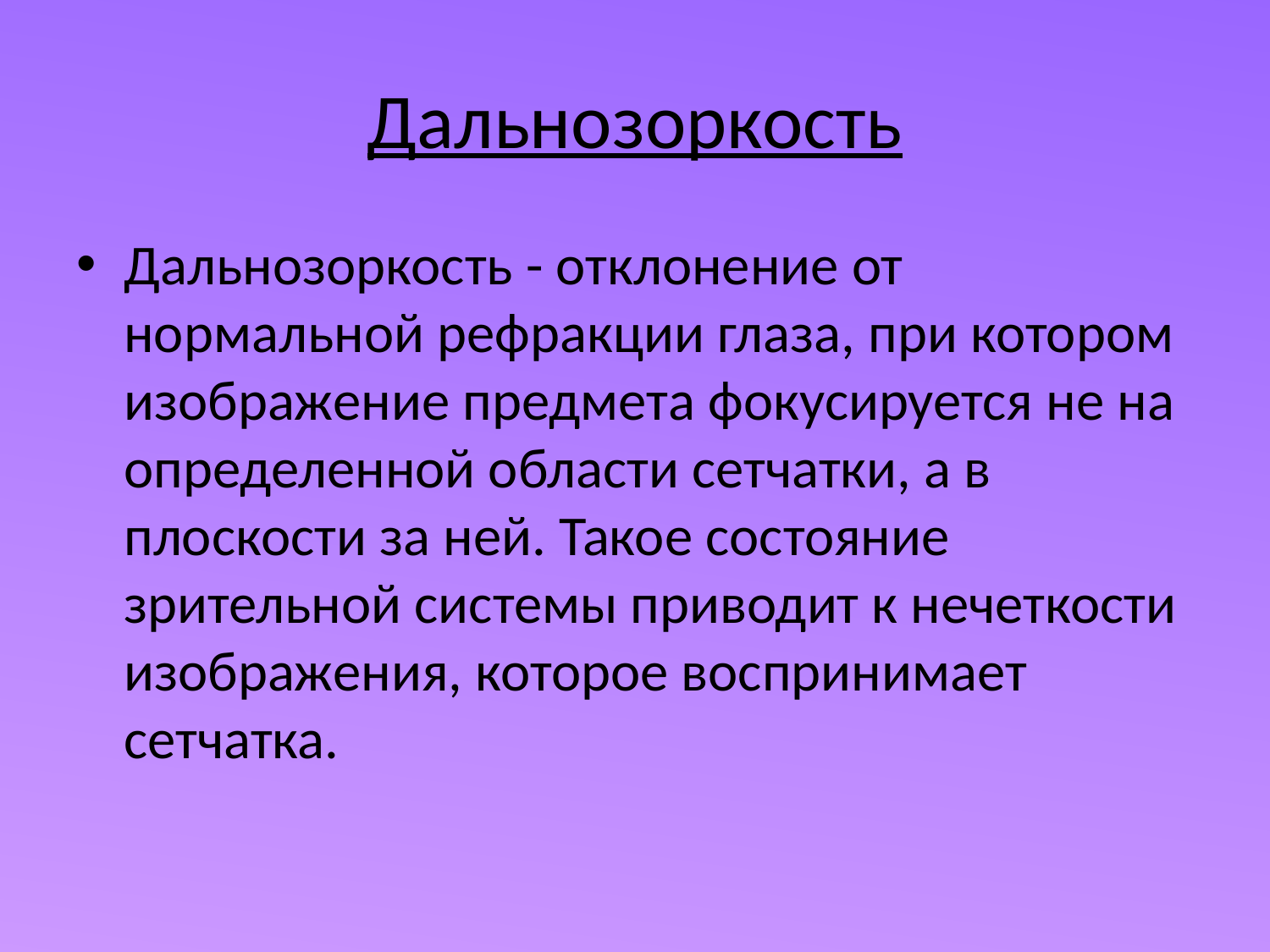

# Дальнозоркость
Дальнозоркость - отклонение от нормальной рефракции глаза, при котором изображение предмета фокусируется не на определенной области сетчатки, а в плоскости за ней. Такое состояние зрительной системы приводит к нечеткости изображения, которое воспринимает сетчатка.